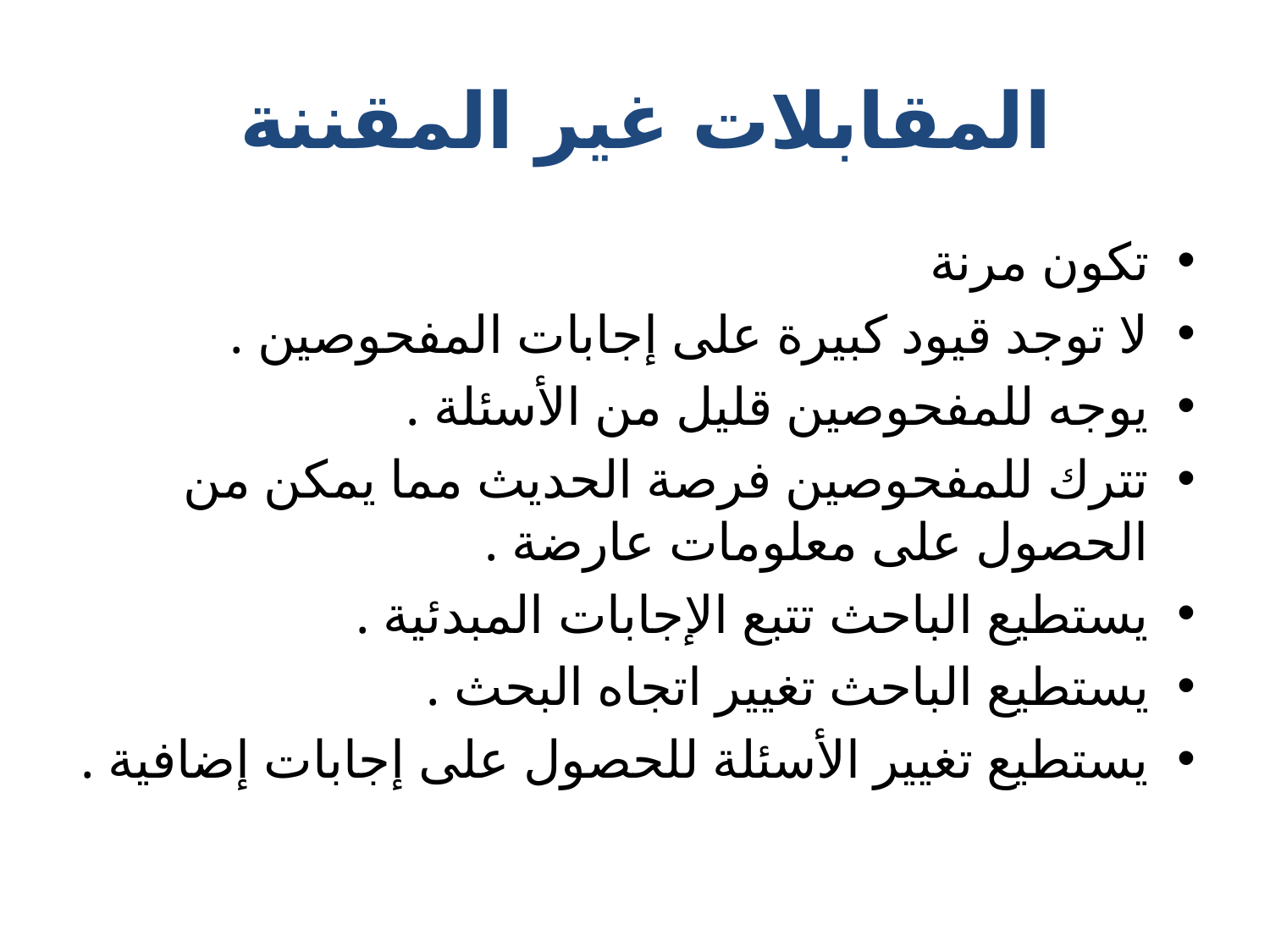

# المقابلات غير المقننة
تكون مرنة
لا توجد قيود كبيرة على إجابات المفحوصين .
يوجه للمفحوصين قليل من الأسئلة .
تترك للمفحوصين فرصة الحديث مما يمكن من الحصول على معلومات عارضة .
يستطيع الباحث تتبع الإجابات المبدئية .
يستطيع الباحث تغيير اتجاه البحث .
يستطيع تغيير الأسئلة للحصول على إجابات إضافية .